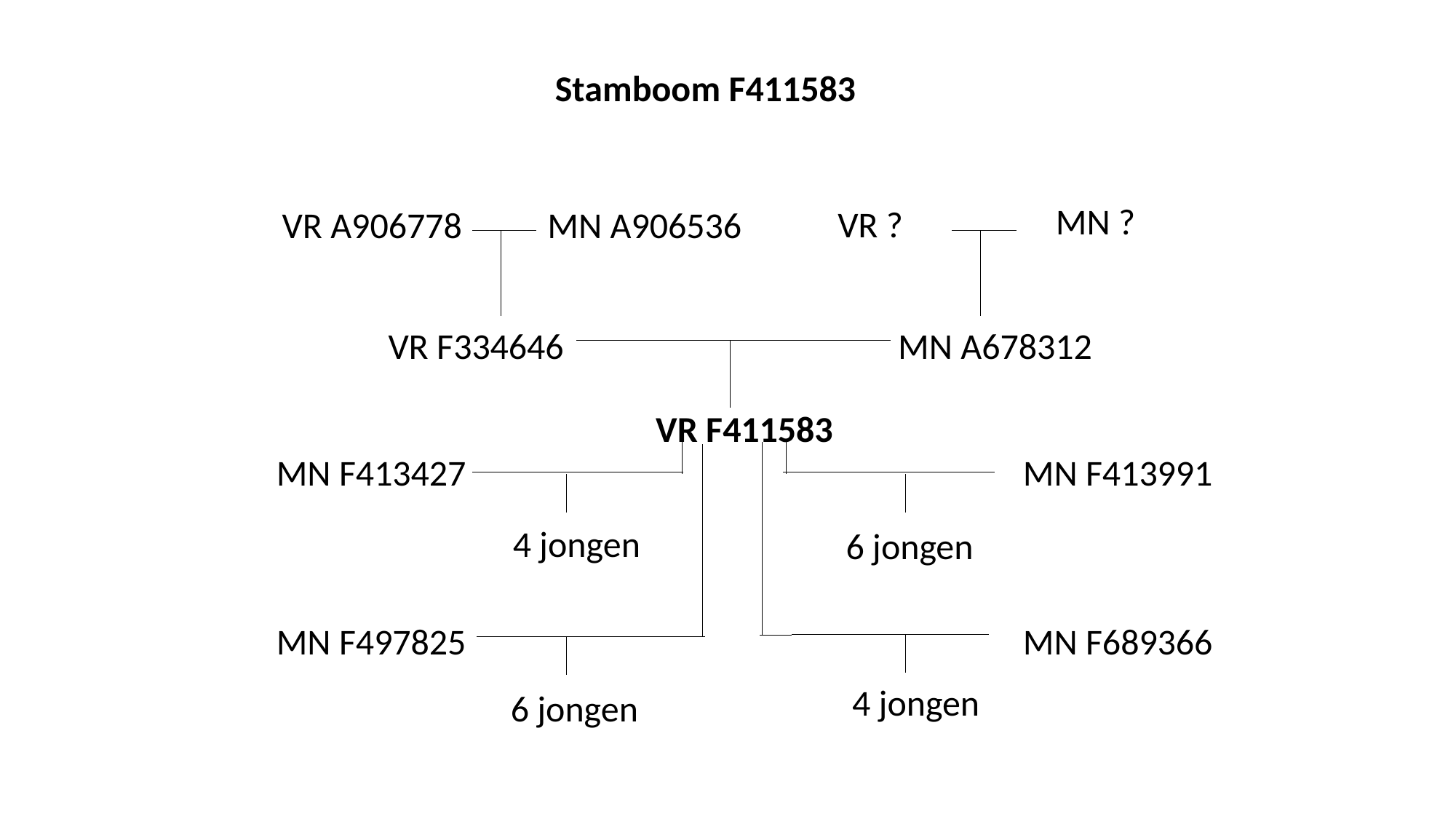

Stamboom F411583
MN ?
VR ?
VR A906778
MN A906536

VR F334646
MN A678312

VR F411583

MN F413427
MN F413991

4 jongen
6 jongen
MN F497825
MN F689366

4 jongen
6 jongen